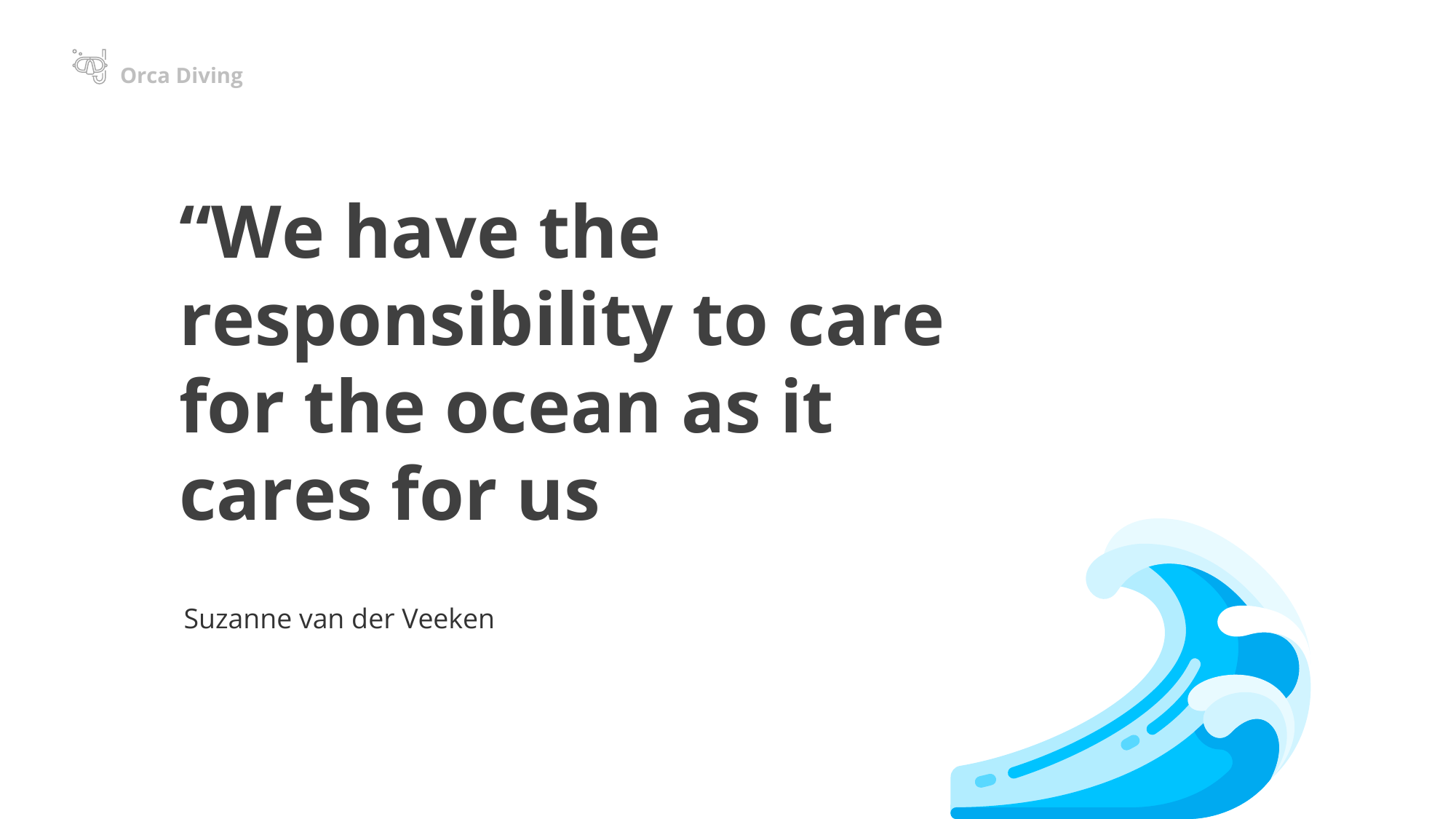

Orca Diving
“We have the responsibility to care for the ocean as it cares for us

Suzanne van der Veeken